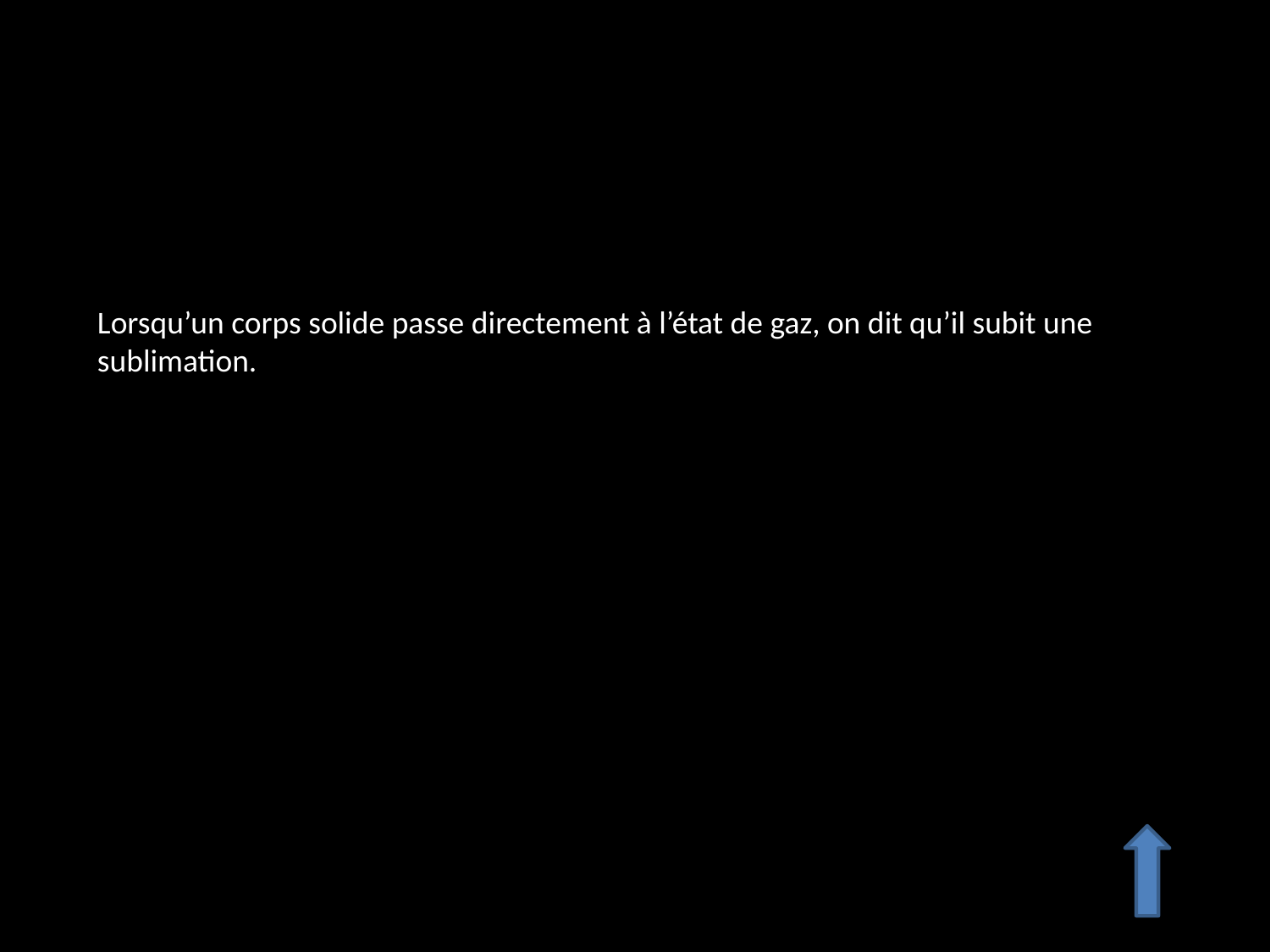

Lorsqu’un corps solide passe directement à l’état de gaz, on dit qu’il subit une sublimation.